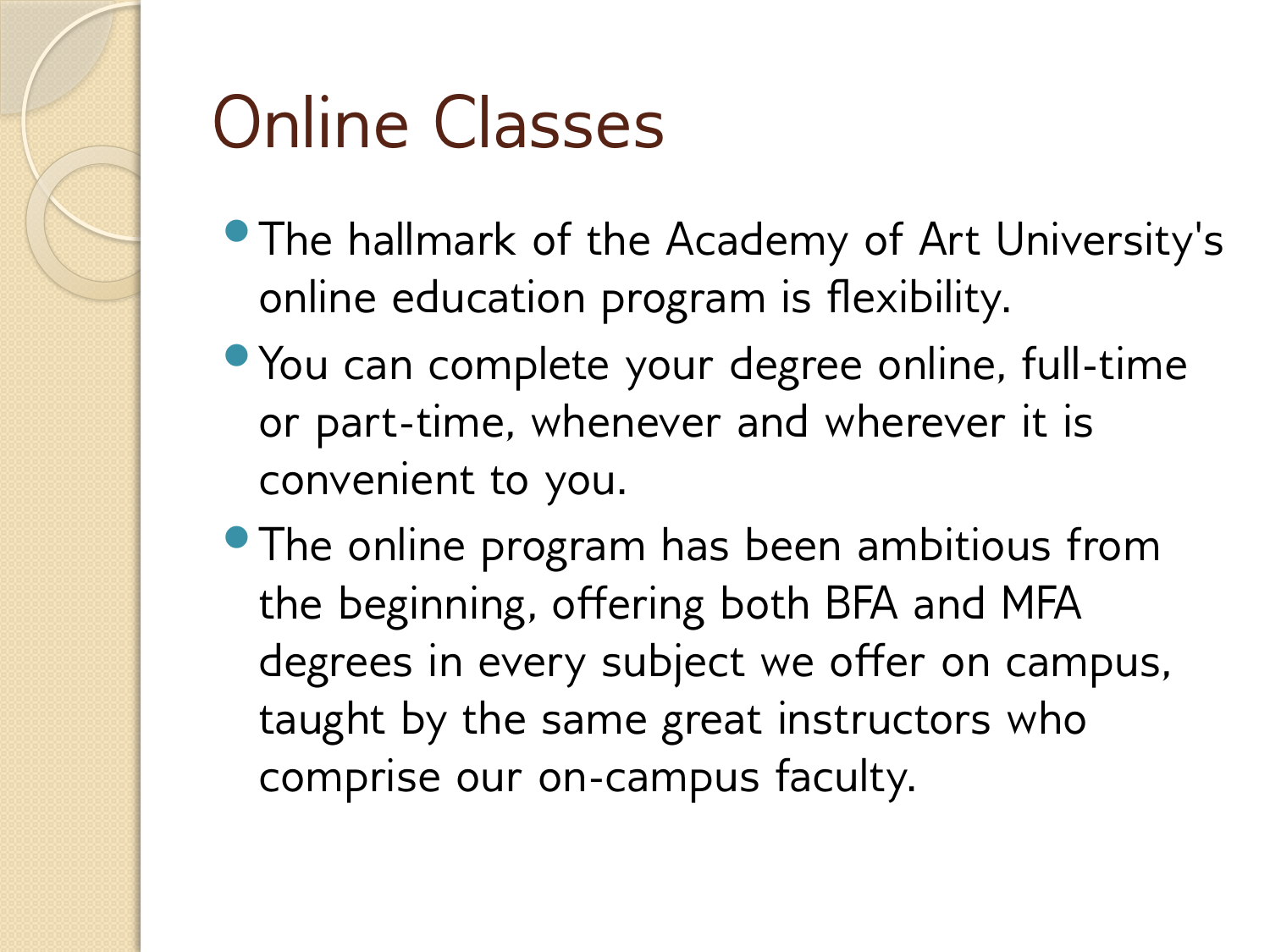

# Online Classes
The hallmark of the Academy of Art University's online education program is flexibility.
You can complete your degree online, full-time or part-time, whenever and wherever it is convenient to you.
The online program has been ambitious from the beginning, offering both BFA and MFA degrees in every subject we offer on campus, taught by the same great instructors who comprise our on-campus faculty.